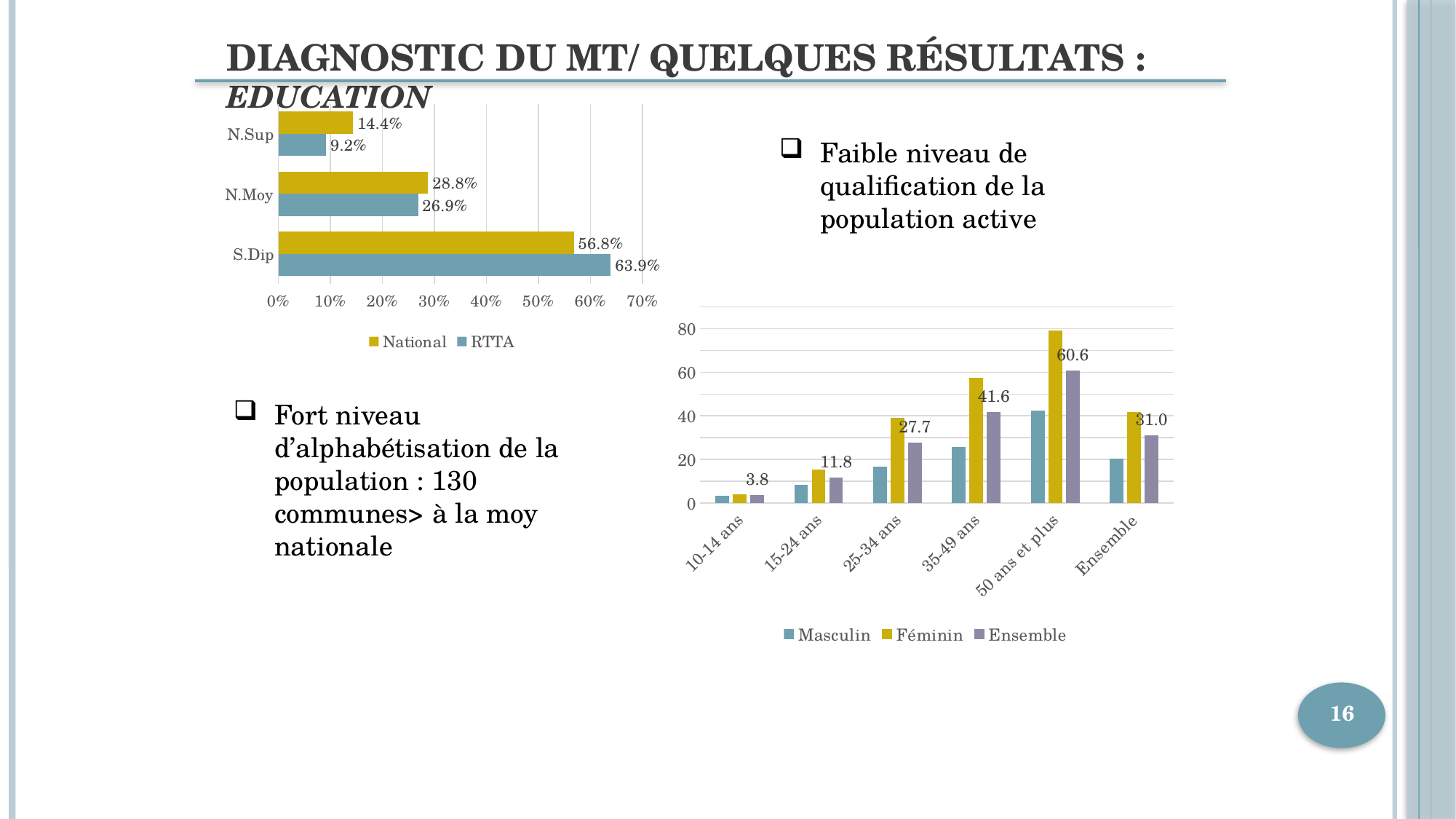

Diagnostic du mt/ Quelques résultats : Education

### Chart

| Category | RTTA | National |
|---|---|---|
| S.Dip | 0.6392344345136766 | 0.5682295382915938 |
| N.Moy | 0.2687965731862558 | 0.2881497882475044 |
| N.Sup | 0.0919689923000676 | 0.14362067346090174 |
Faible niveau de qualification de la population active

### Chart

| Category | Masculin | Féminin | Ensemble |
|---|---|---|---|
| 10-14 ans | 3.4402301045495776 | 4.082689272726139 | 3.7543421971593873 |
| 15-24 ans | 8.318881422068069 | 15.435479385894302 | 11.831158456162248 |
| 25-34 ans | 16.79878484409848 | 39.158681387355486 | 27.717486323164316 |
| 35-49 ans | 25.81372885652764 | 57.38188568275545 | 41.64603168509419 |
| 50 ans et plus | 42.52803729009382 | 79.1783446874382 | 60.60905781743068 |
| Ensemble | 20.47930898016071 | 41.78793004212586 | 30.99647254018934 |
Fort niveau d’alphabétisation de la population : 130 communes> à la moy nationale
16